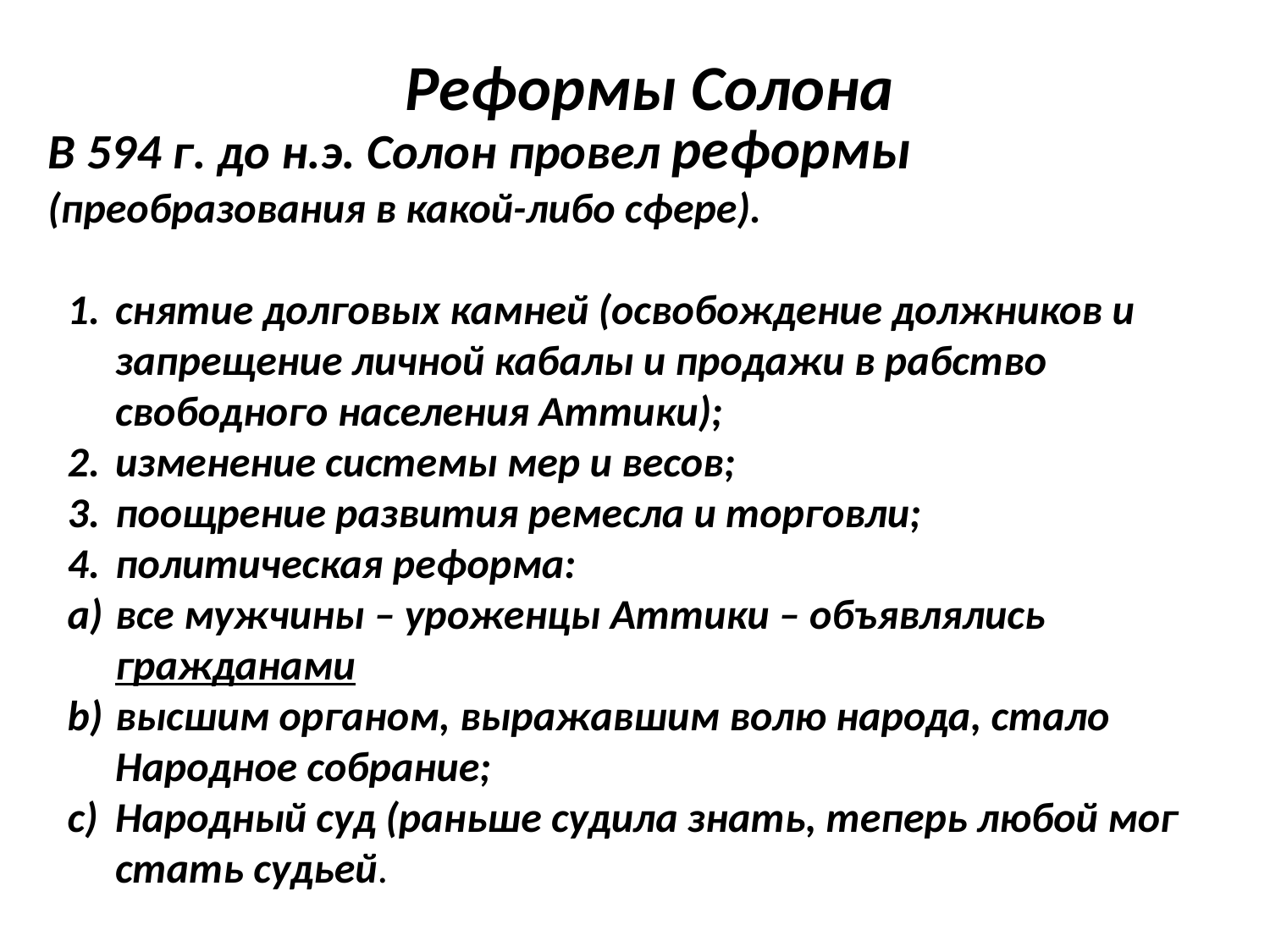

# Реформы Солона
В 594 г. до н.э. Солон провел реформы (преобразования в какой-либо сфере).
снятие долговых камней (освобождение должников и запрещение личной кабалы и продажи в рабство свободного населения Аттики);
изменение системы мер и весов;
поощрение развития ремесла и торговли;
политическая реформа:
все мужчины – уроженцы Аттики – объявлялись гражданами
высшим органом, выражавшим волю народа, стало Народное собрание;
Народный суд (раньше судила знать, теперь любой мог стать судьей.